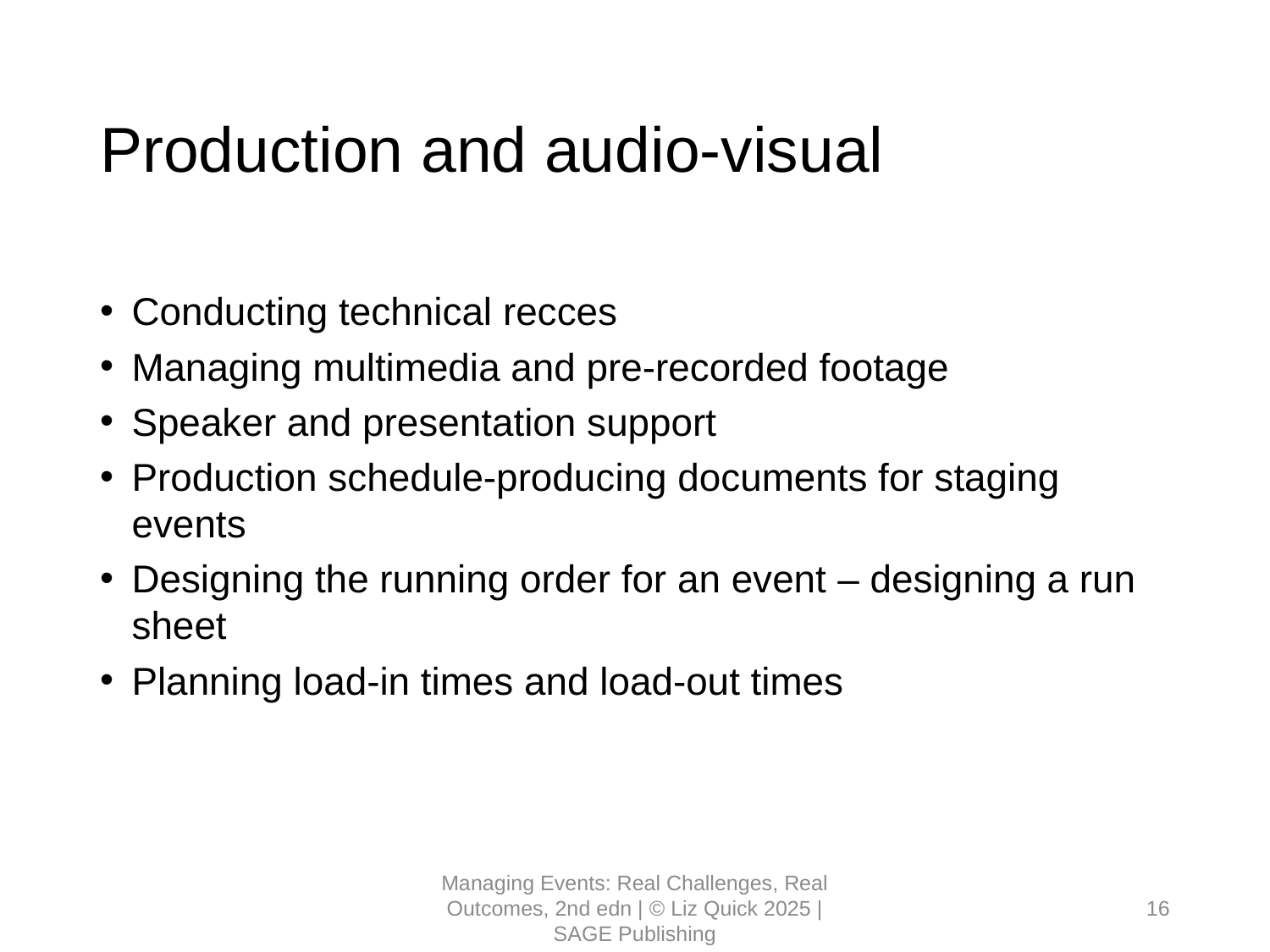

# Production and audio-visual
Conducting technical recces
Managing multimedia and pre-recorded footage
Speaker and presentation support
Production schedule-producing documents for staging events
Designing the running order for an event – designing a run sheet
Planning load-in times and load-out times
Managing Events: Real Challenges, Real Outcomes, 2nd edn | © Liz Quick 2025 | SAGE Publishing
16